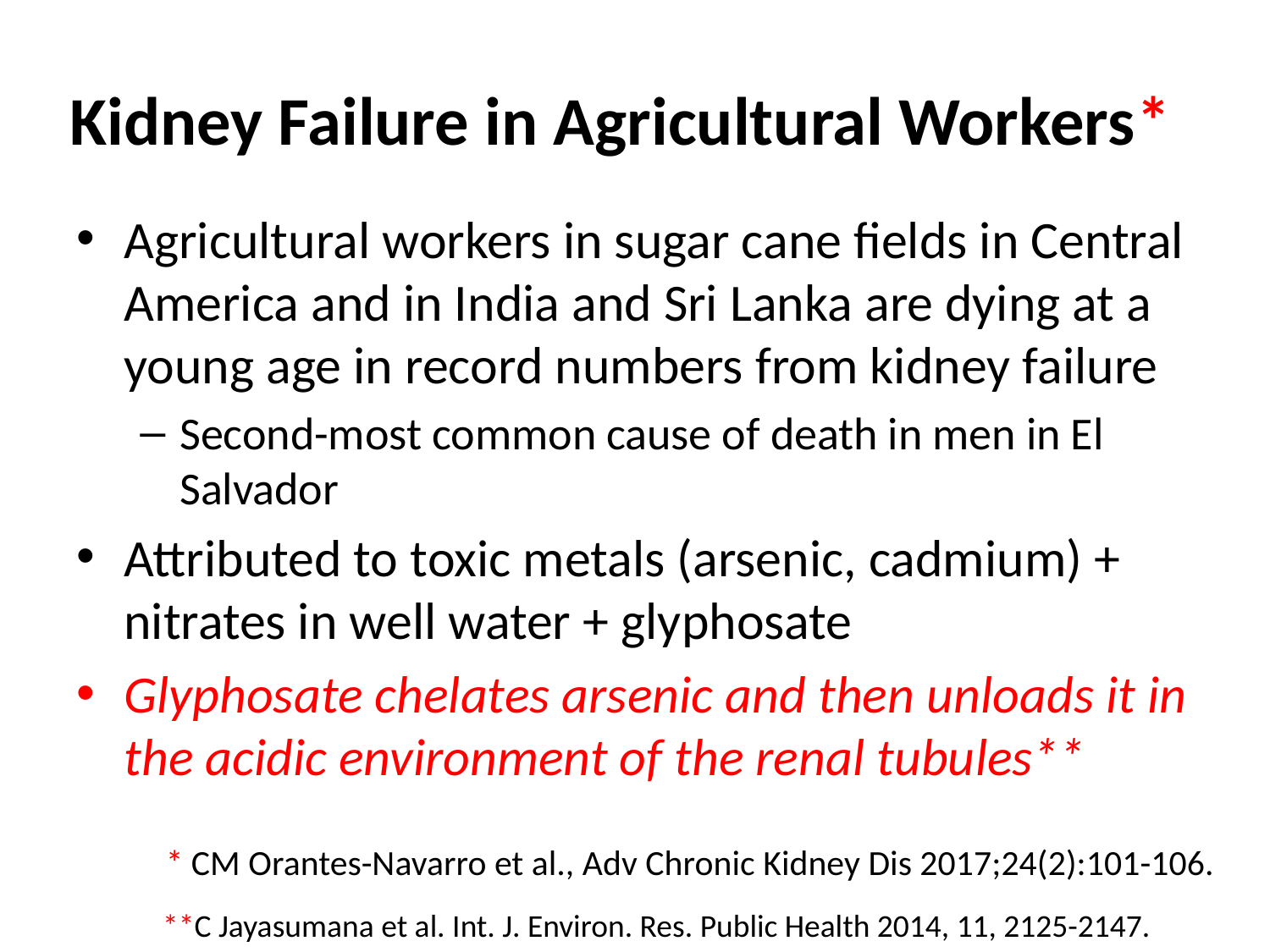

# Kidney Failure in Agricultural Workers*
Agricultural workers in sugar cane fields in Central America and in India and Sri Lanka are dying at a young age in record numbers from kidney failure
Second-most common cause of death in men in El Salvador
Attributed to toxic metals (arsenic, cadmium) + nitrates in well water + glyphosate
Glyphosate chelates arsenic and then unloads it in the acidic environment of the renal tubules**
* CM Orantes-Navarro et al., Adv Chronic Kidney Dis 2017;24(2):101-106.
**C Jayasumana et al. Int. J. Environ. Res. Public Health 2014, 11, 2125-2147.